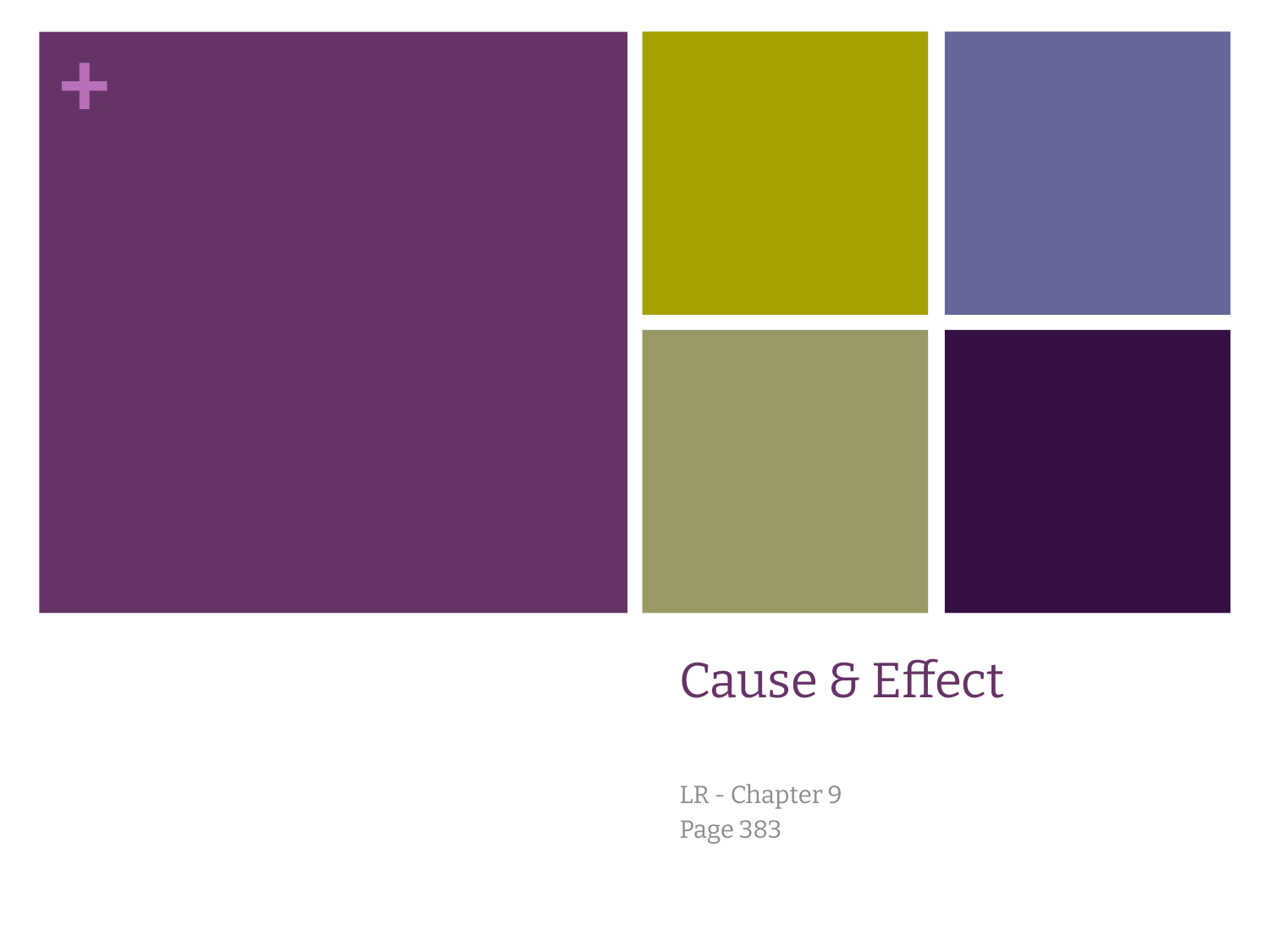

# Cause & Effect
LR - Chapter 9
Page 383